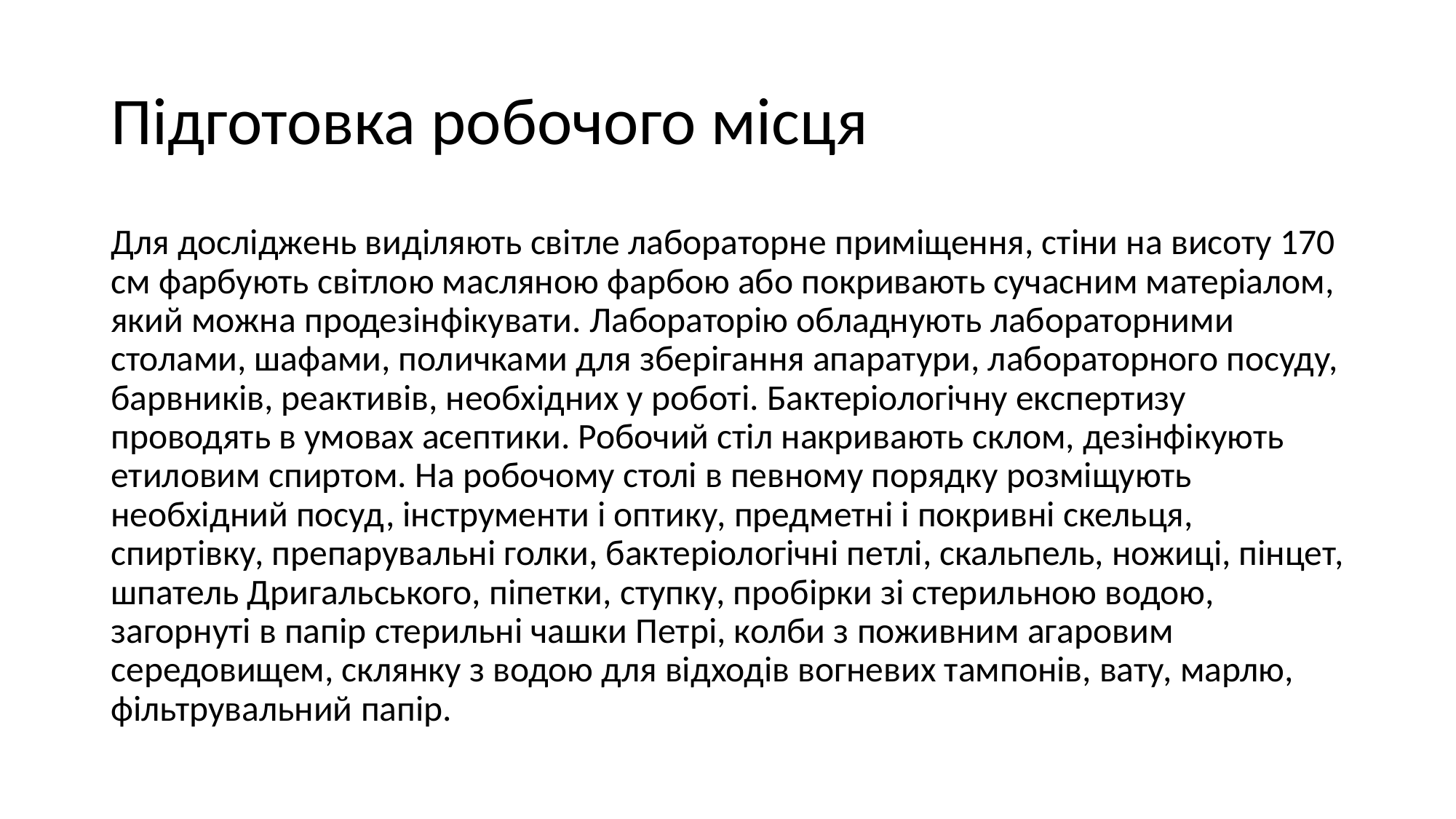

# Підготовка робочого місця
Для досліджень виділяють світле лабораторне приміщення, стіни на висоту 170 см фарбують світлою масляною фарбою або покривають сучасним матеріалом, який можна продезінфікувати. Лабораторію обладнують лабораторними столами, шафами, поличками для зберігання апаратури, лабораторного посуду, барвників, реактивів, необхідних у роботі. Бактеріологічну експертизу проводять в умовах асептики. Робочий стіл накривають склом, дезінфікують етиловим спиртом. На робочому столі в певному порядку розміщують необхідний посуд, інструменти і оптику, предметні і покривні скельця, спиртівку, препарувальні голки, бактеріологічні петлі, скальпель, ножиці, пінцет, шпатель Дригальського, піпетки, ступку, пробірки зі стерильною водою, загорнуті в папір стерильні чашки Петрі, колби з поживним агаровим середовищем, склянку з водою для відходів вогневих тампонів, вату, марлю, фільтрувальний папір.